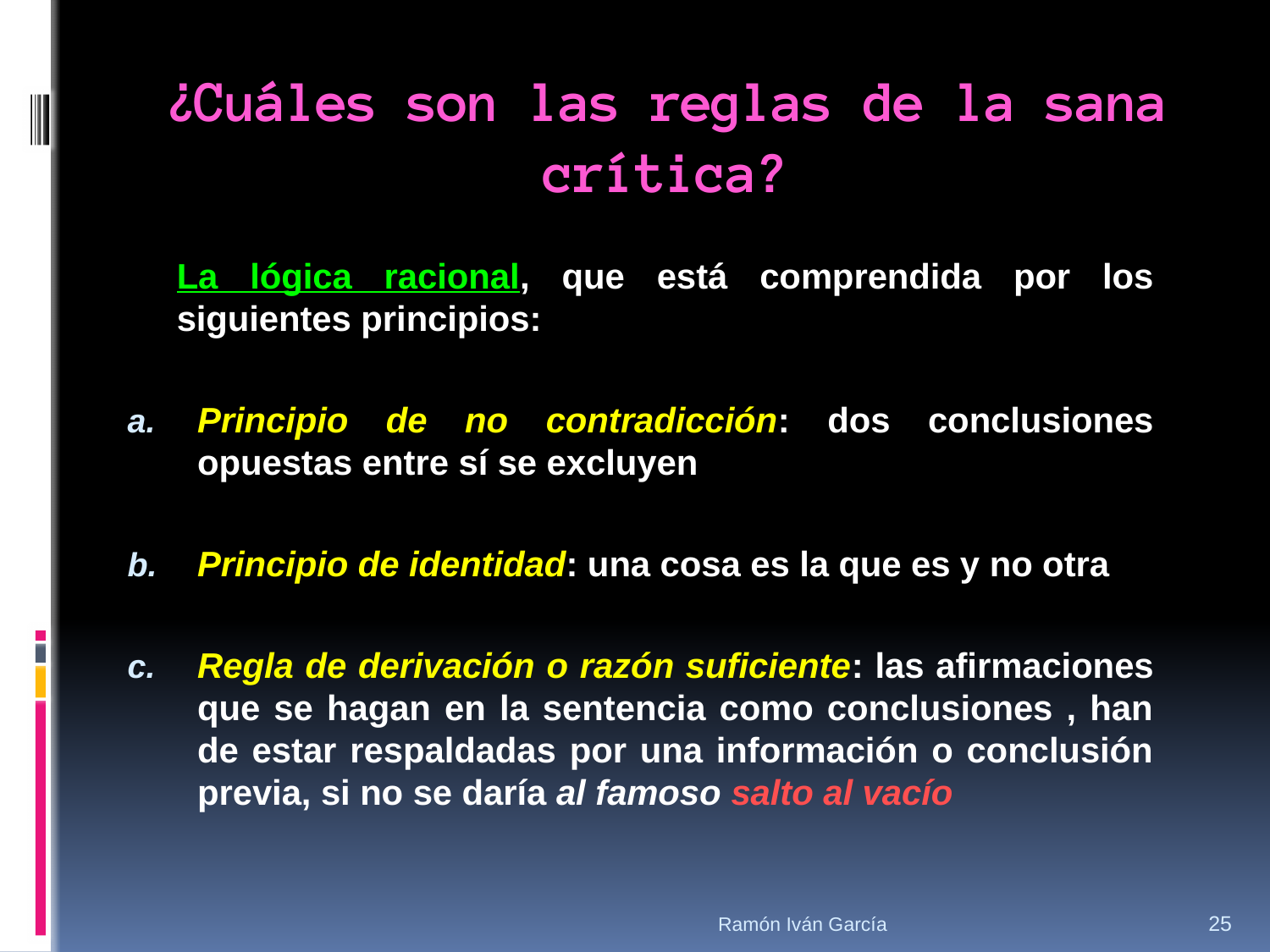

# ¿Cuáles son las reglas de la sana crítica?
	La lógica racional, que está comprendida por los siguientes principios:

Principio de no contradicción: dos conclusiones opuestas entre sí se excluyen

Principio de identidad: una cosa es la que es y no otra

Regla de derivación o razón suficiente: las afirmaciones que se hagan en la sentencia como conclusiones , han de estar respaldadas por una información o conclusión previa, si no se daría al famoso salto al vacío
Ramón Iván García
25